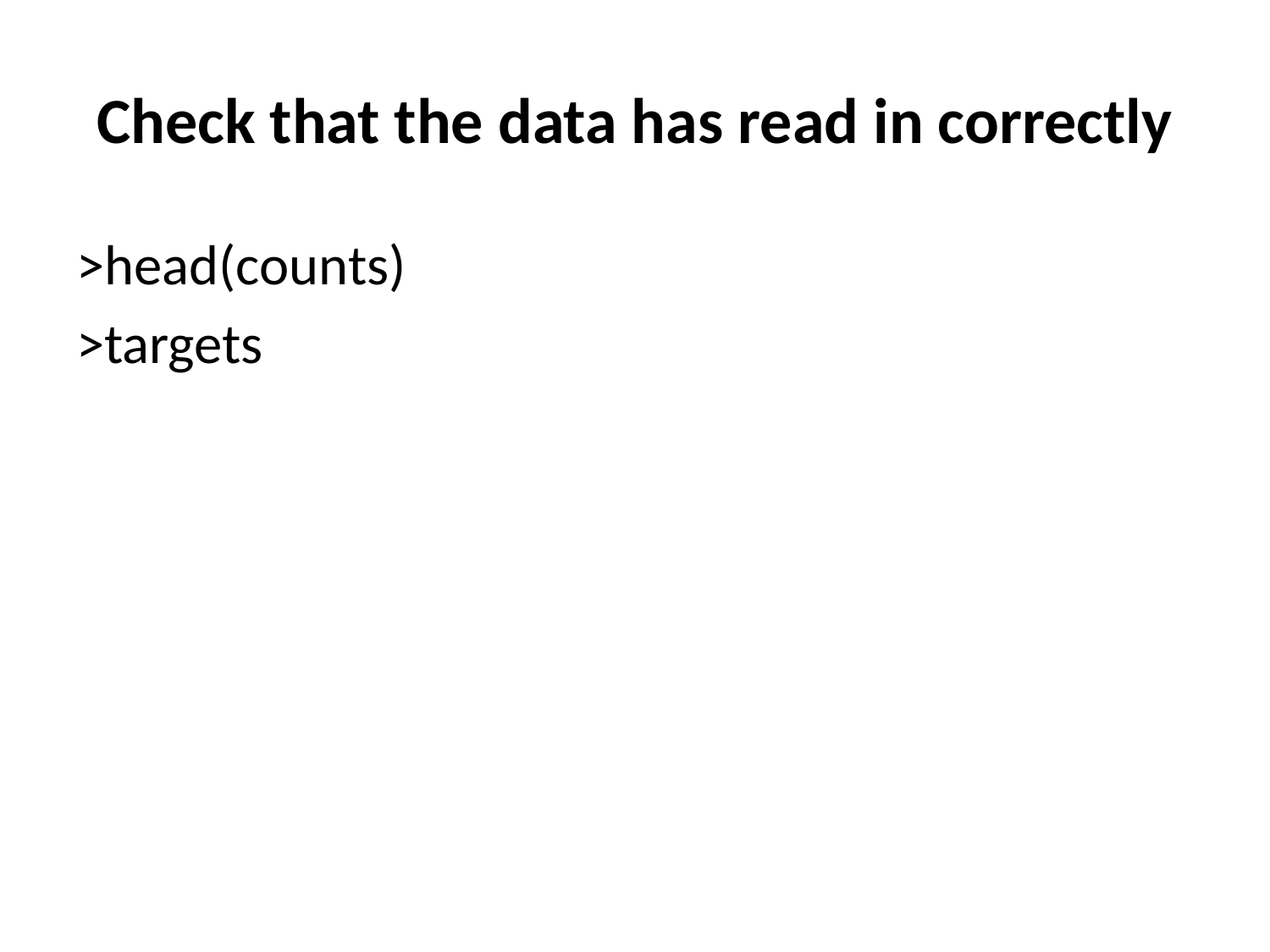

# Check that the data has read in correctly
>head(counts)
>targets